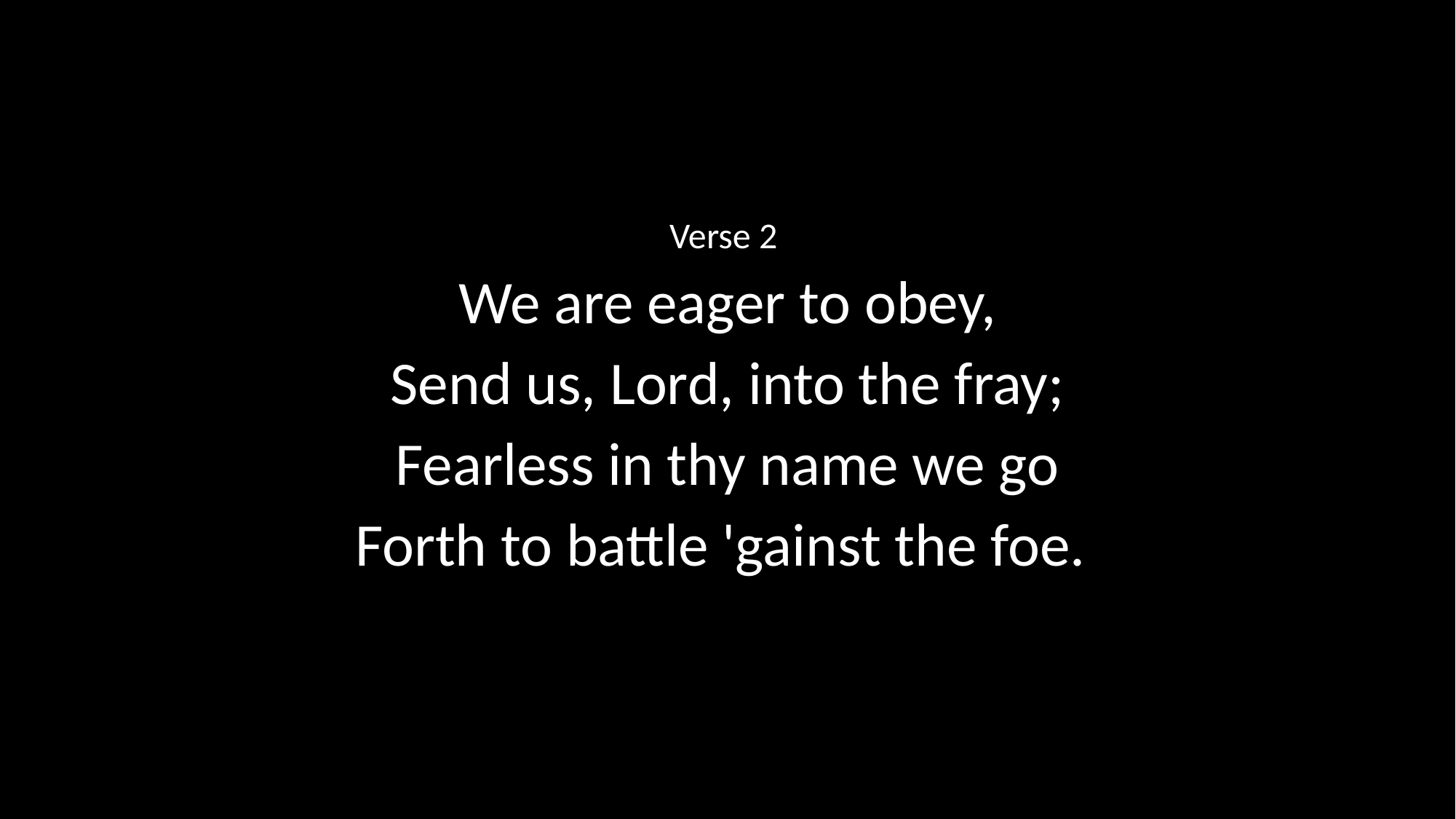

Verse 2
We are eager to obey,
Send us, Lord, into the fray;
Fearless in thy name we go
Forth to battle 'gainst the foe.